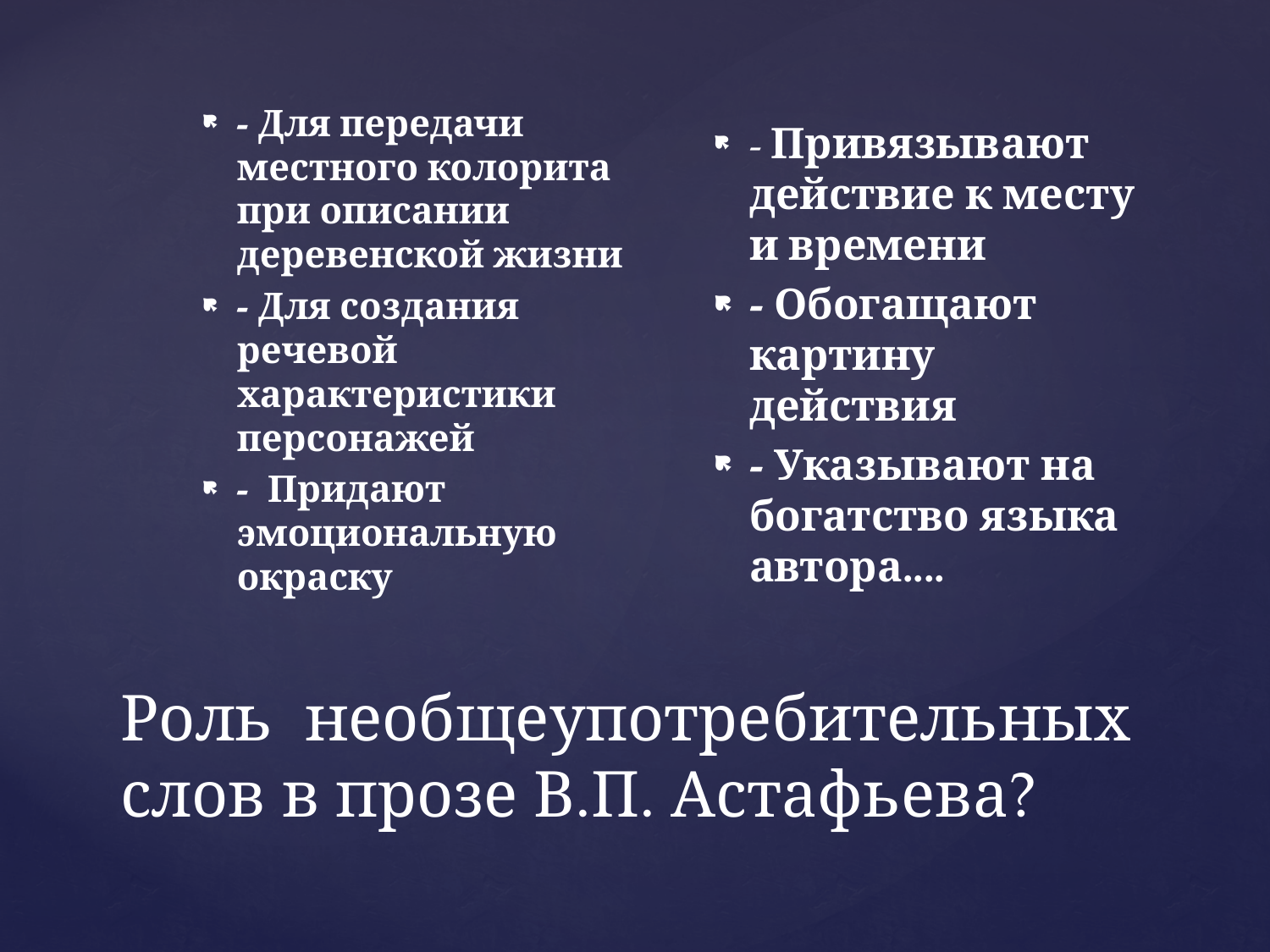

- Для передачи местного колорита при описании деревенской жизни
- Для создания речевой характеристики персонажей
-  Придают эмоциональную окраску
- Привязывают действие к месту и времени
- Обогащают картину действия
- Указывают на богатство языка автора....
# Роль  необщеупотребительных слов в прозе В.П. Астафьева?